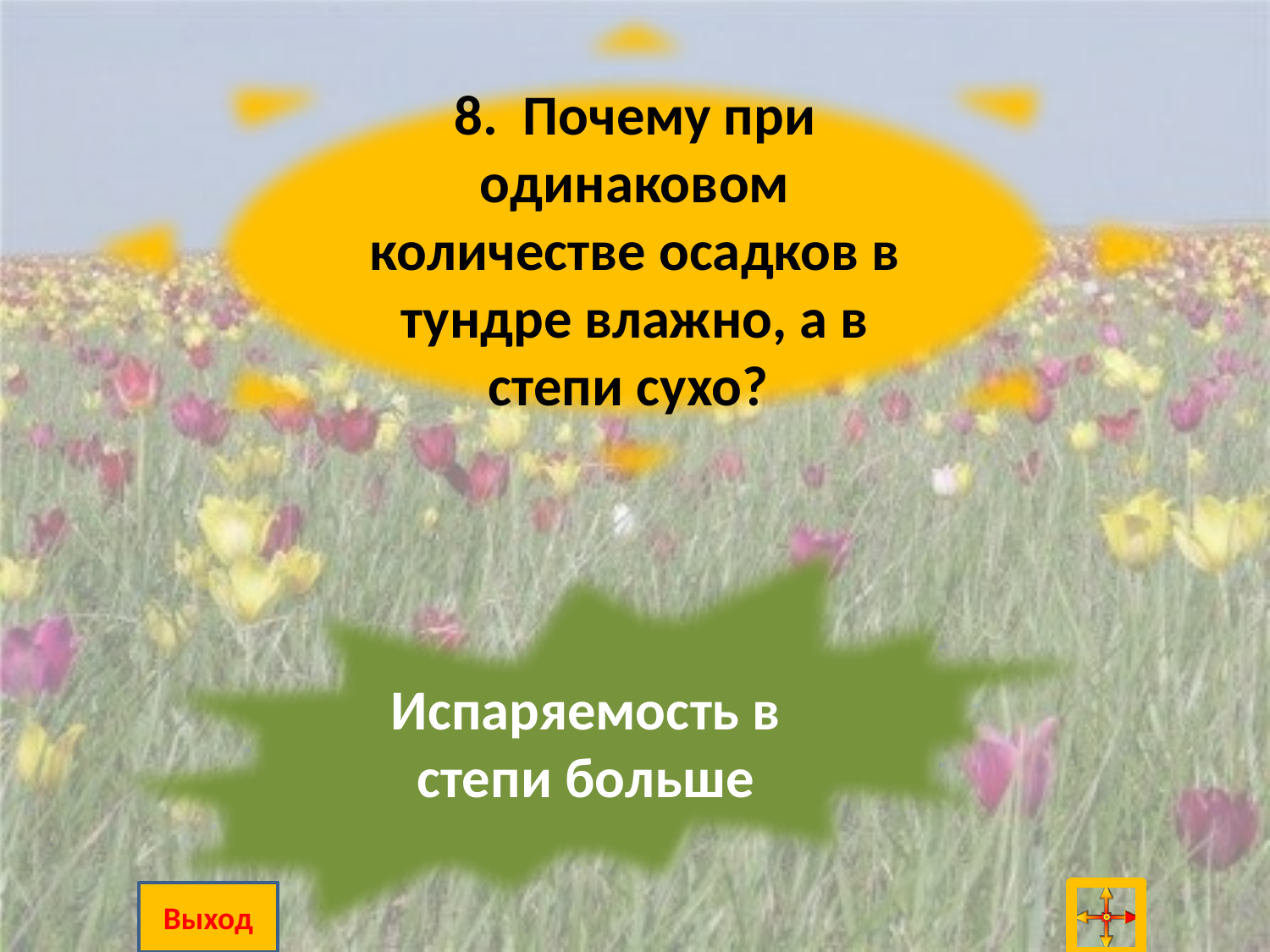

8.  Почему при одинаковом количестве осадков в тундре влажно, а в степи сухо?
Испаряемость в степи больше
Выход